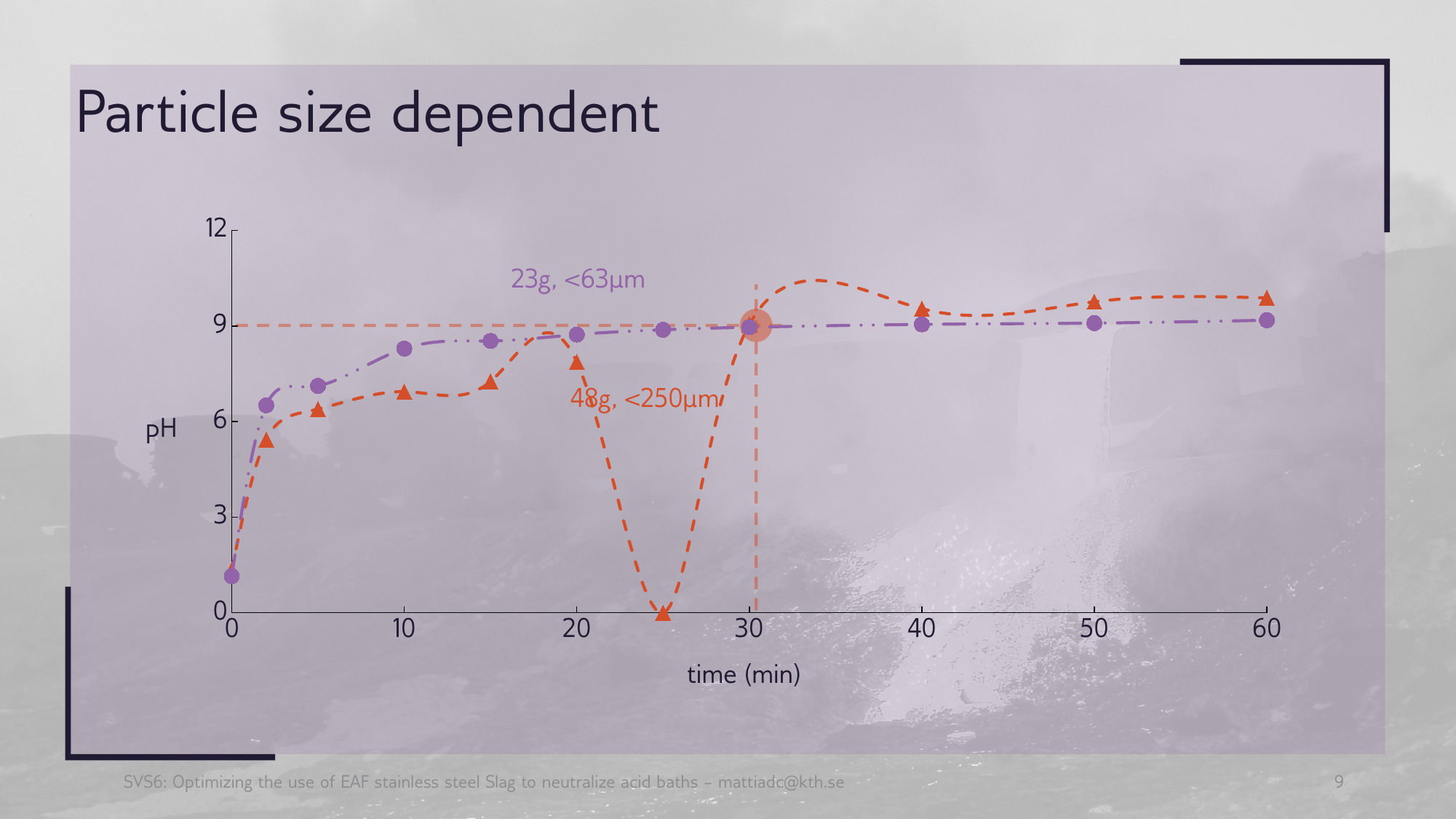

Particle size dependent

### Chart

| Category | S4 23g | S4 48,5 |
|---|---|---|
9
SVS6: Optimizing the use of EAF stainless steel Slag to neutralize acid baths – mattiadc@kth.se